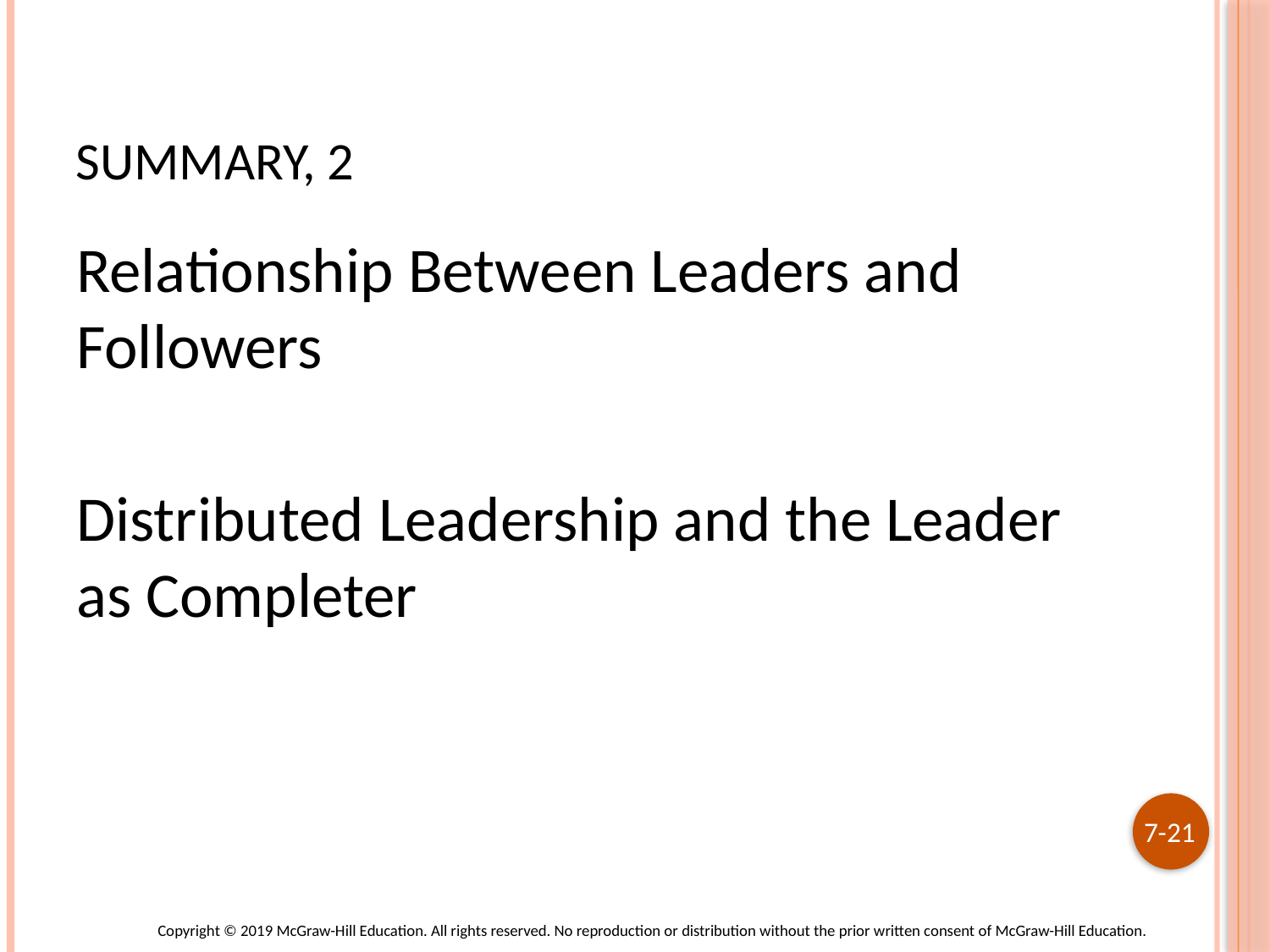

# summary, 2
Relationship Between Leaders and Followers

Distributed Leadership and the Leader as Completer